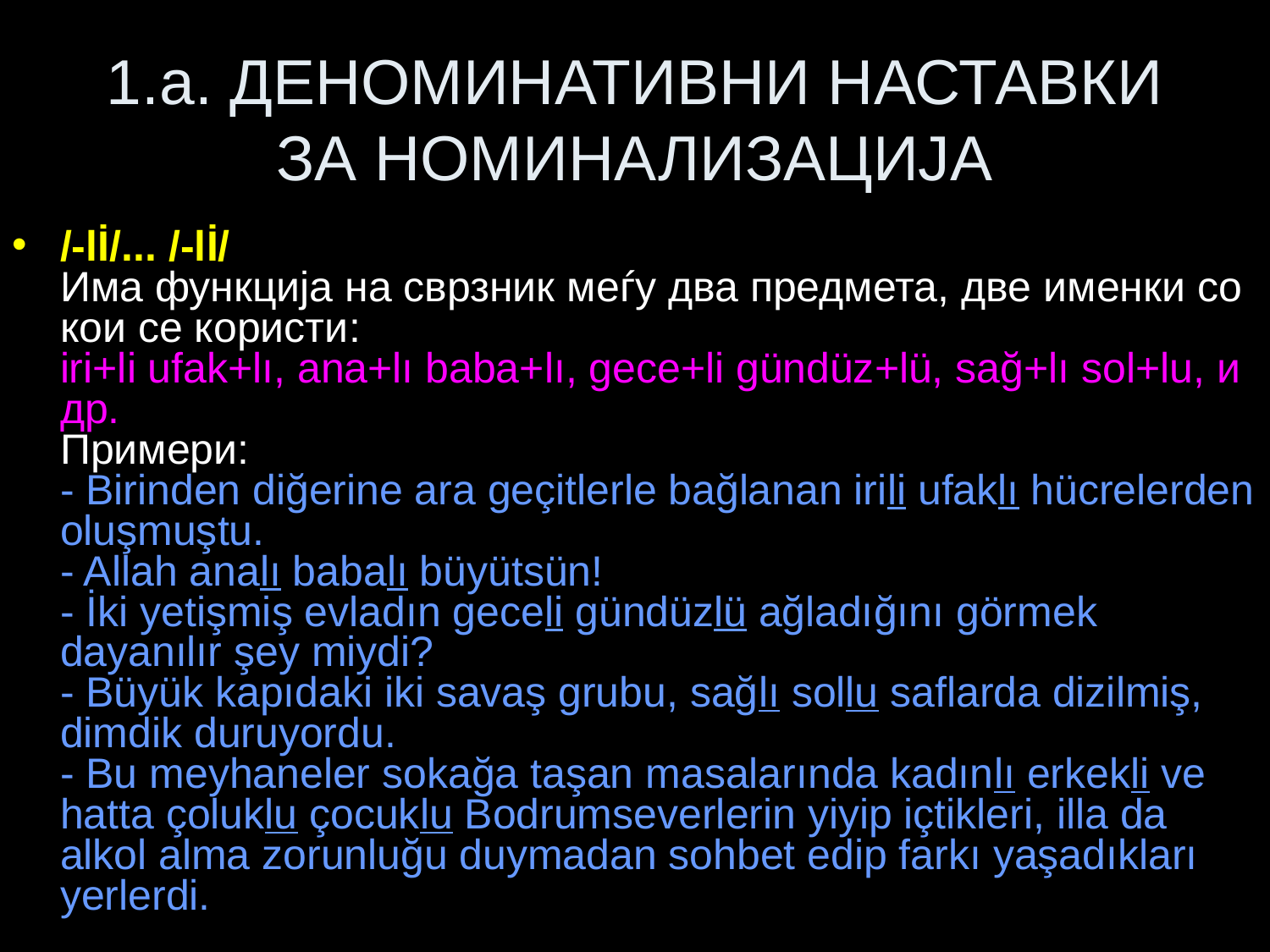

# 1.a. ДЕНОМИНАТИВНИ НАСТАВКИ ЗА НОМИНАЛИЗАЦИЈА
/-lİ/... /-lİ/
Има функција на сврзник меѓу два предмета, две именки со кои се користи:
iri+li ufak+lı, ana+lı baba+lı, gece+li gündüz+lü, sağ+lı sol+lu, и др.
Примери:
- Birinden diğerine ara geçitlerle bağlanan irili ufaklı hücrelerden oluşmuştu.
- Allah analı babalı büyütsün!
- İki yetişmiş evladın geceli gündüzlü ağladığını görmek dayanılır şey miydi?
- Büyük kapıdaki iki savaş grubu, sağlı sollu saflarda dizilmiş, dimdik duruyordu.
- Bu meyhaneler sokağa taşan masalarında kadınlı erkekli ve hatta çoluklu çocuklu Bodrumseverlerin yiyip içtikleri, illa da alkol alma zorunluğu duymadan sohbet edip farkı yaşadıkları yerlerdi.